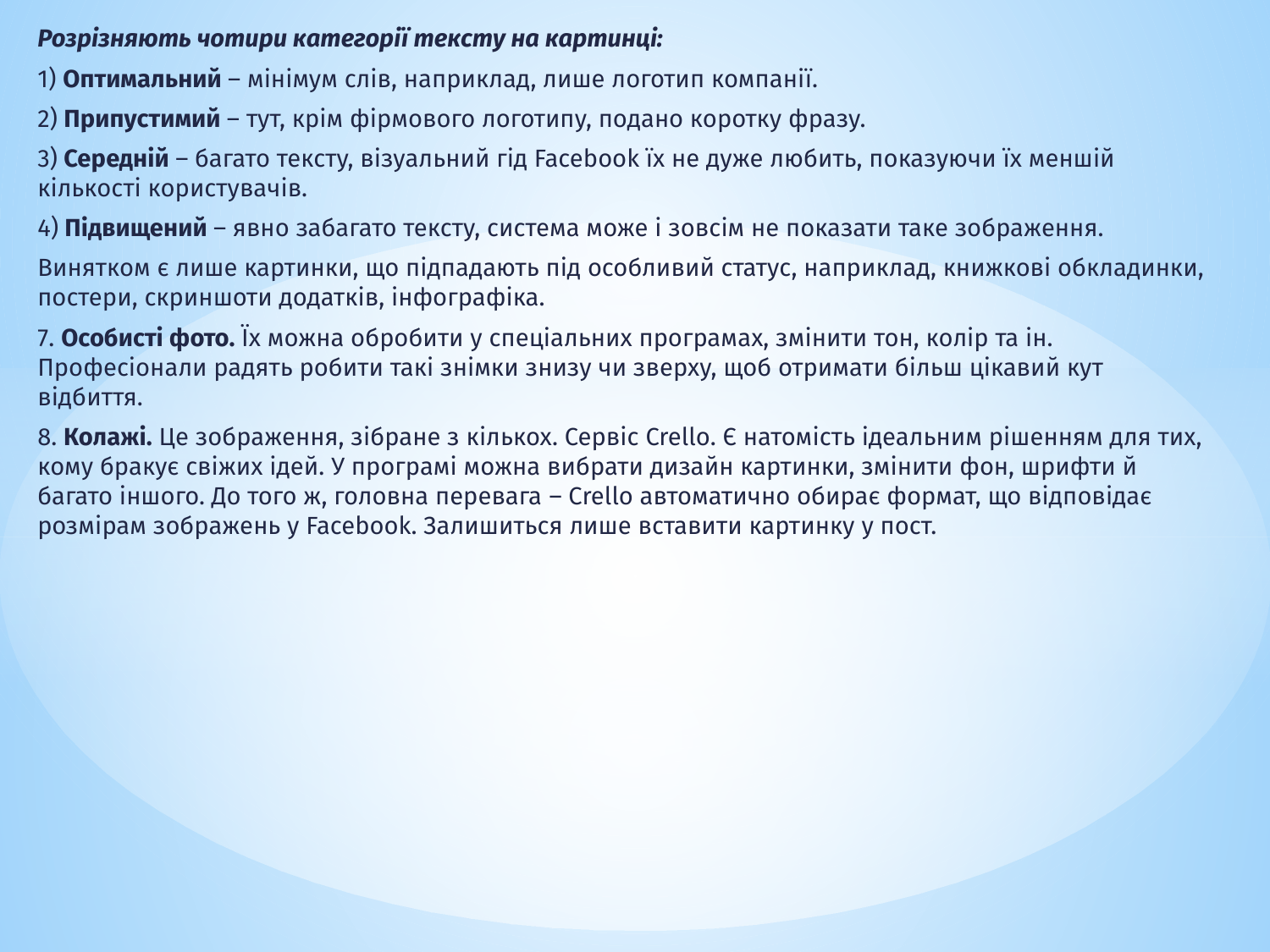

Розрізняють чотири категорії тексту на картинці:
1) Оптимальний – мінімум слів, наприклад, лише логотип компанії.
2) Припустимий – тут, крім фірмового логотипу, подано коротку фразу.
3) Середній – багато тексту, візуальний гід Facebook їх не дуже любить, показуючи їх меншій кількості користувачів.
4) Підвищений – явно забагато тексту, система може і зовсім не показати таке зображення.
Винятком є лише картинки, що підпадають під особливий статус, наприклад, книжкові обкладинки, постери, скриншоти додатків, інфографіка.
7. Особисті фото. Їх можна обробити у спеціальних програмах, змінити тон, колір та ін. Професіонали радять робити такі знімки знизу чи зверху, щоб отримати більш цікавий кут відбиття.
8. Колажі. Це зображення, зібране з кількох. Сервіс Crello. Є натомість ідеальним рішенням для тих, кому бракує свіжих ідей. У програмі можна вибрати дизайн картинки, змінити фон, шрифти й багато іншого. До того ж, головна перевага – Crello автоматично обирає формат, що відповідає розмірам зображень у Facebook. Залишиться лише вставити картинку у пост.